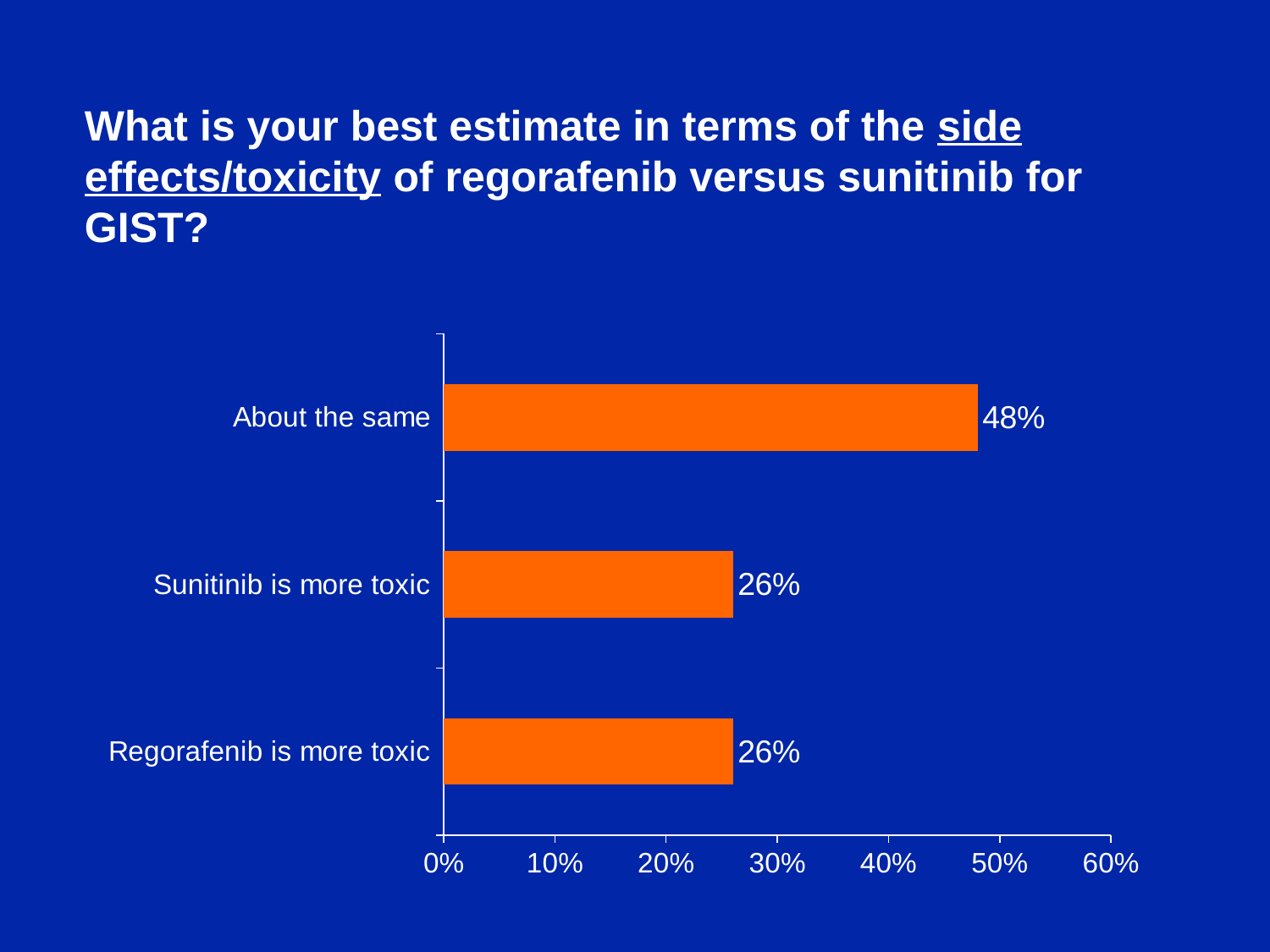

What is your best estimate in terms of the side effects/toxicity of regorafenib versus sunitinib for GIST?

### Chart

| Category | Series 1 |
|---|---|
| Regorafenib is more toxic | 0.26 |
| Sunitinib is more toxic | 0.26 |
| About the same | 0.48 |